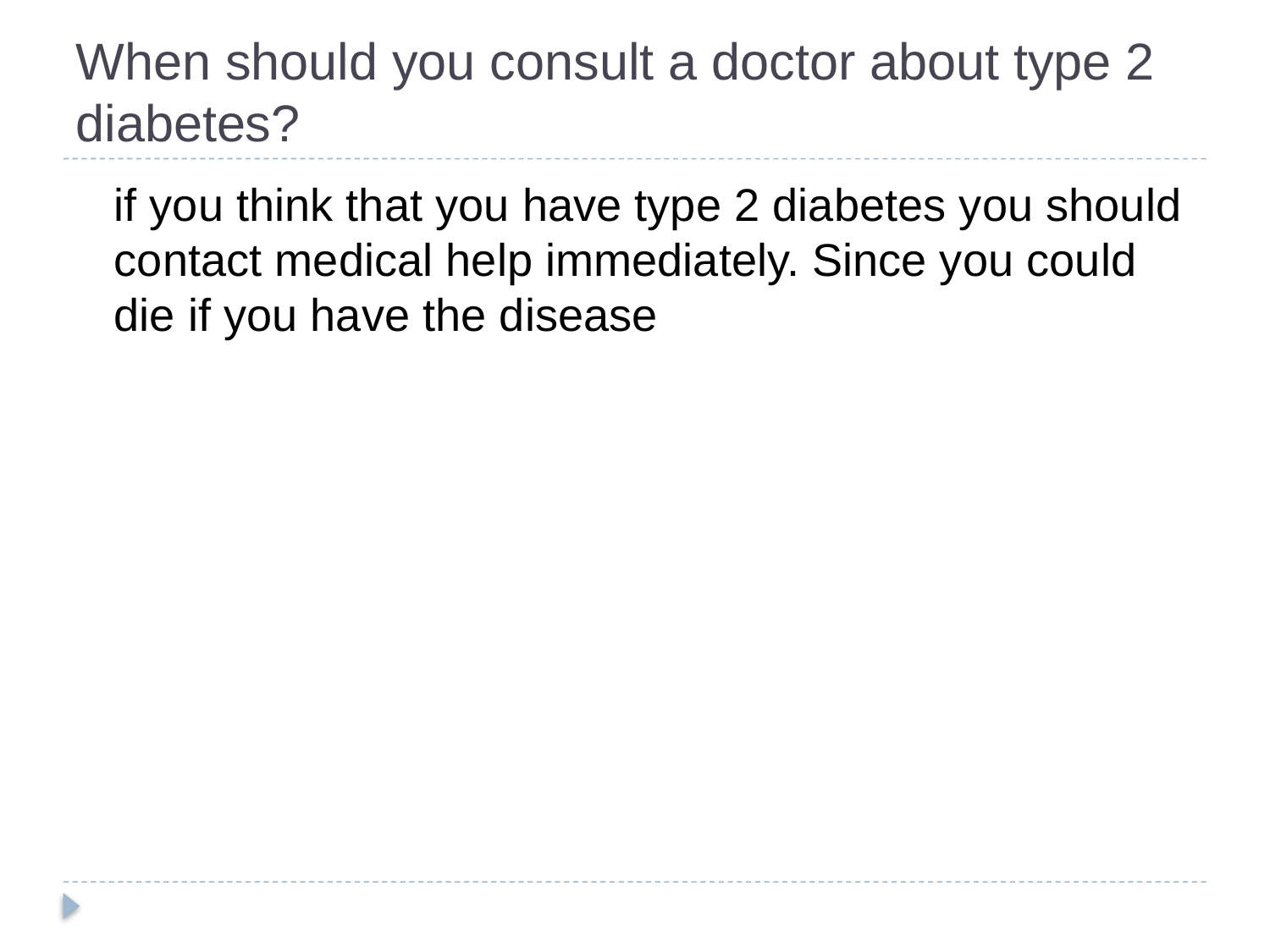

# When should you consult a doctor about type 2 diabetes?
   if you think that you have type 2 diabetes you should contact medical help immediately. Since you could die if you have the disease